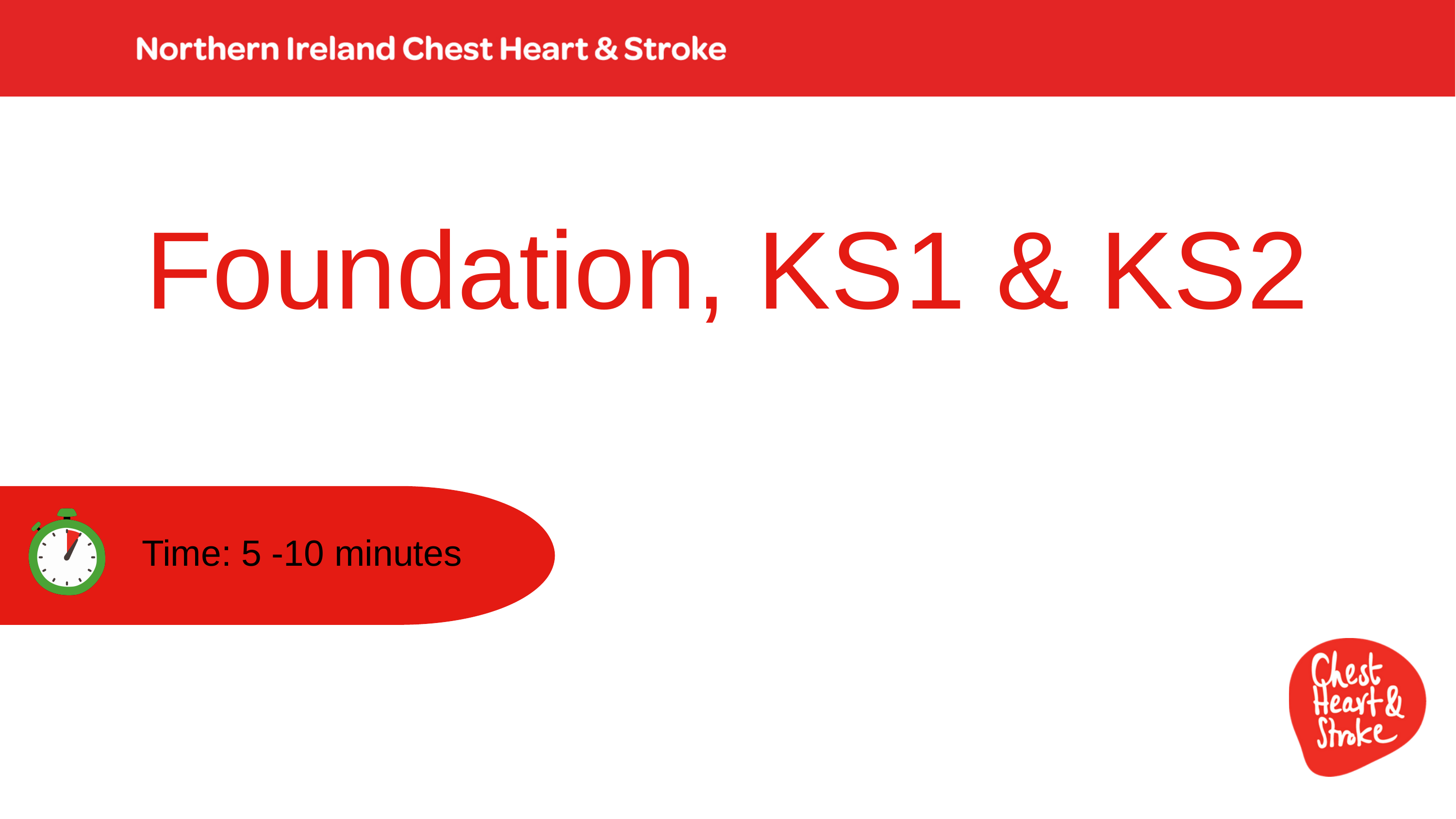

Foundation, KS1 & KS2

Time: 5 -10 minutes